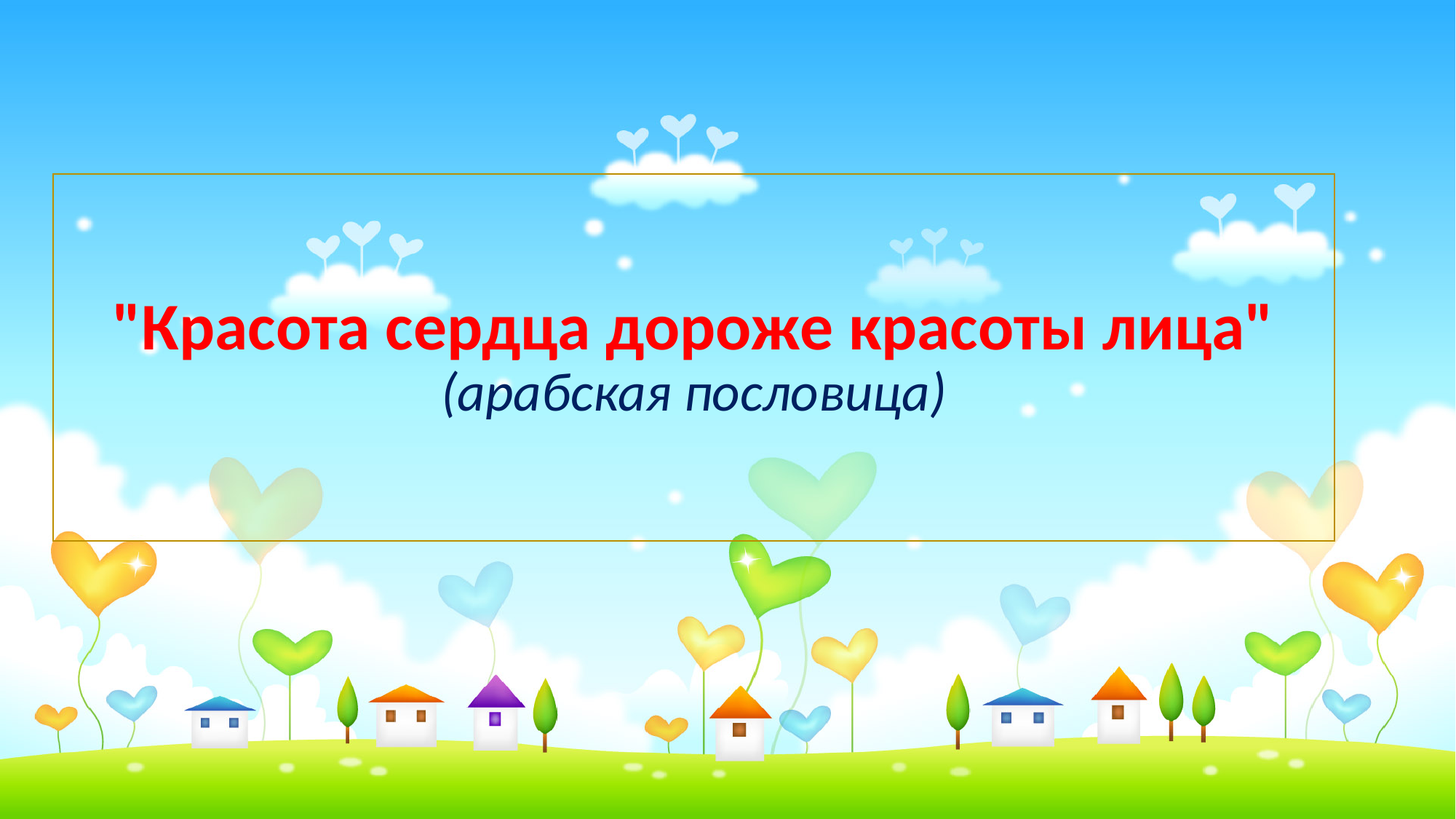

# "Красота сердца дороже красоты лица" (арабская пословица)